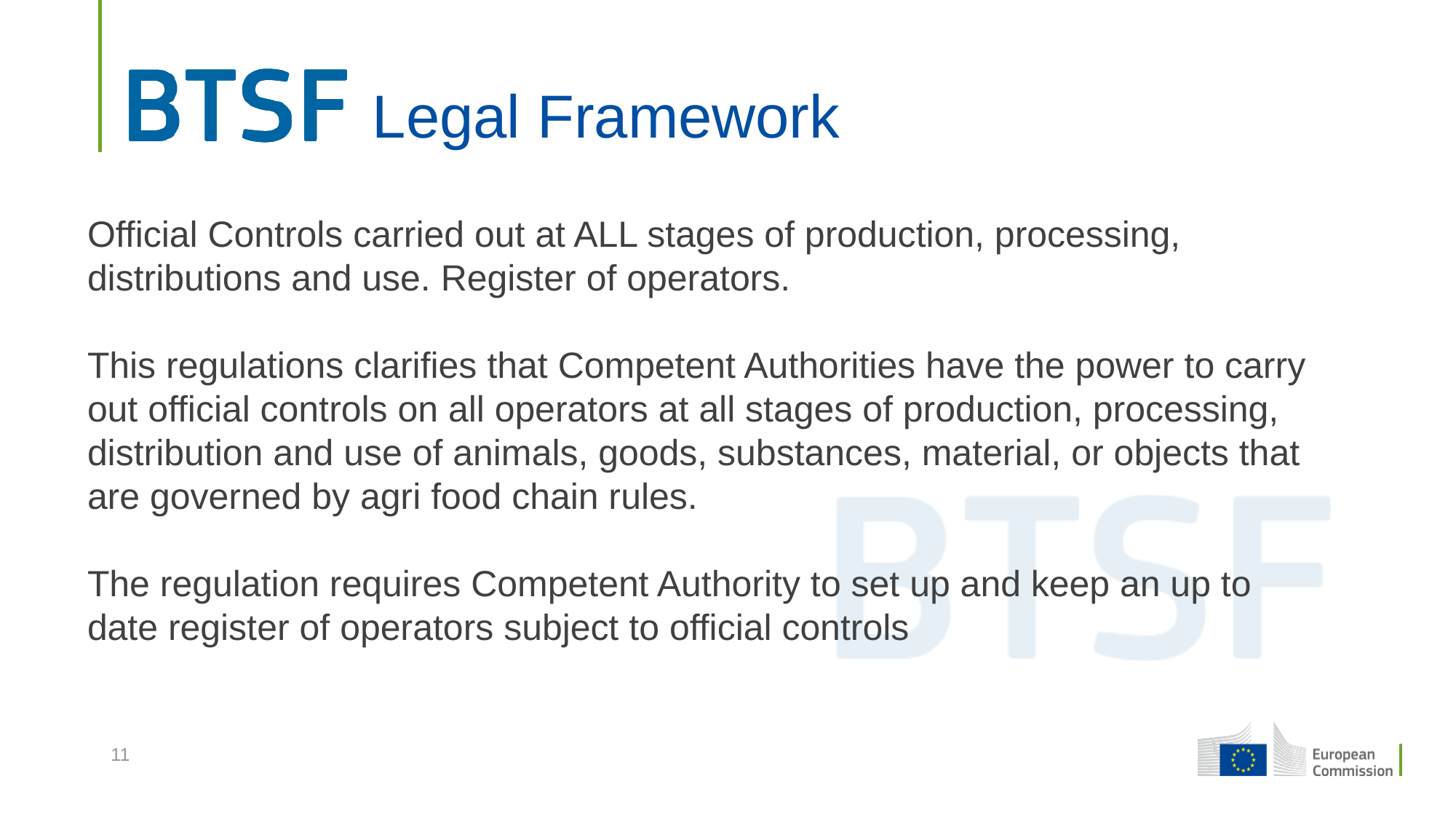

# Legal Framework
Official Controls carried out at ALL stages of production, processing, distributions and use. Register of operators.

This regulations clarifies that Competent Authorities have the power to carry out official controls on all operators at all stages of production, processing, distribution and use of animals, goods, substances, material, or objects that are governed by agri food chain rules.

The regulation requires Competent Authority to set up and keep an up to date register of operators subject to official controls
11